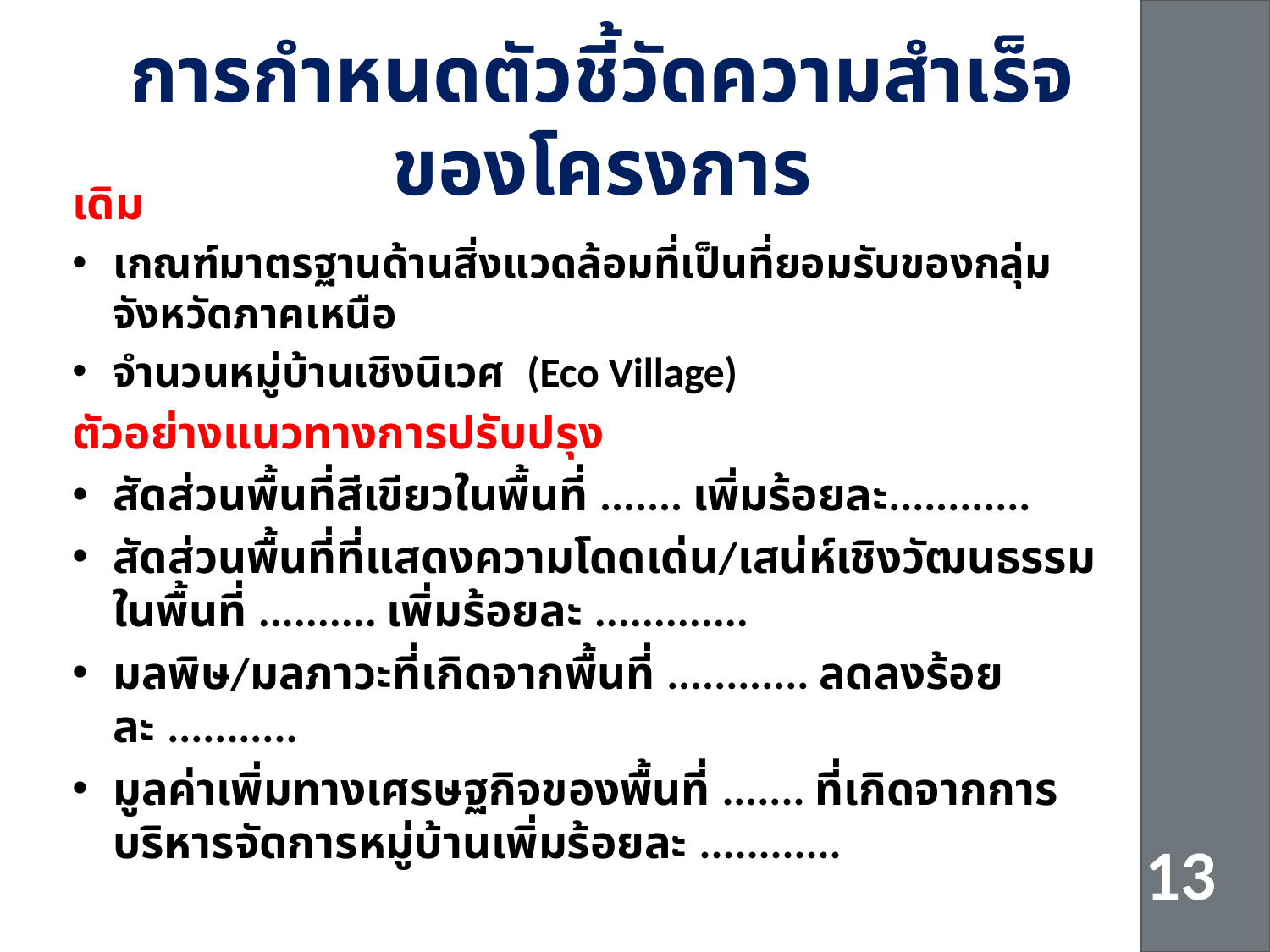

# การกำหนดตัวชี้วัดความสำเร็จของโครงการ
เดิม
เกณฑ์มาตรฐานด้านสิ่งแวดล้อมที่เป็นที่ยอมรับของกลุ่มจังหวัดภาคเหนือ
จำนวนหมู่บ้านเชิงนิเวศ  (Eco Village)
ตัวอย่างแนวทางการปรับปรุง
สัดส่วนพื้นที่สีเขียวในพื้นที่ ....... เพิ่มร้อยละ............
สัดส่วนพื้นที่ที่แสดงความโดดเด่น/เสน่ห์เชิงวัฒนธรรมในพื้นที่ .......... เพิ่มร้อยละ .............
มลพิษ/มลภาวะที่เกิดจากพื้นที่ ............ ลดลงร้อยละ ...........
มูลค่าเพิ่มทางเศรษฐกิจของพื้นที่ ....... ที่เกิดจากการบริหารจัดการหมู่บ้านเพิ่มร้อยละ ............

13
ร่ายยุทธศาสตร์การพัฒนากลุ่มจังหวัดภาคเหนือตอนบน ๑ (๒๕๕๗-๒๕๖๐)